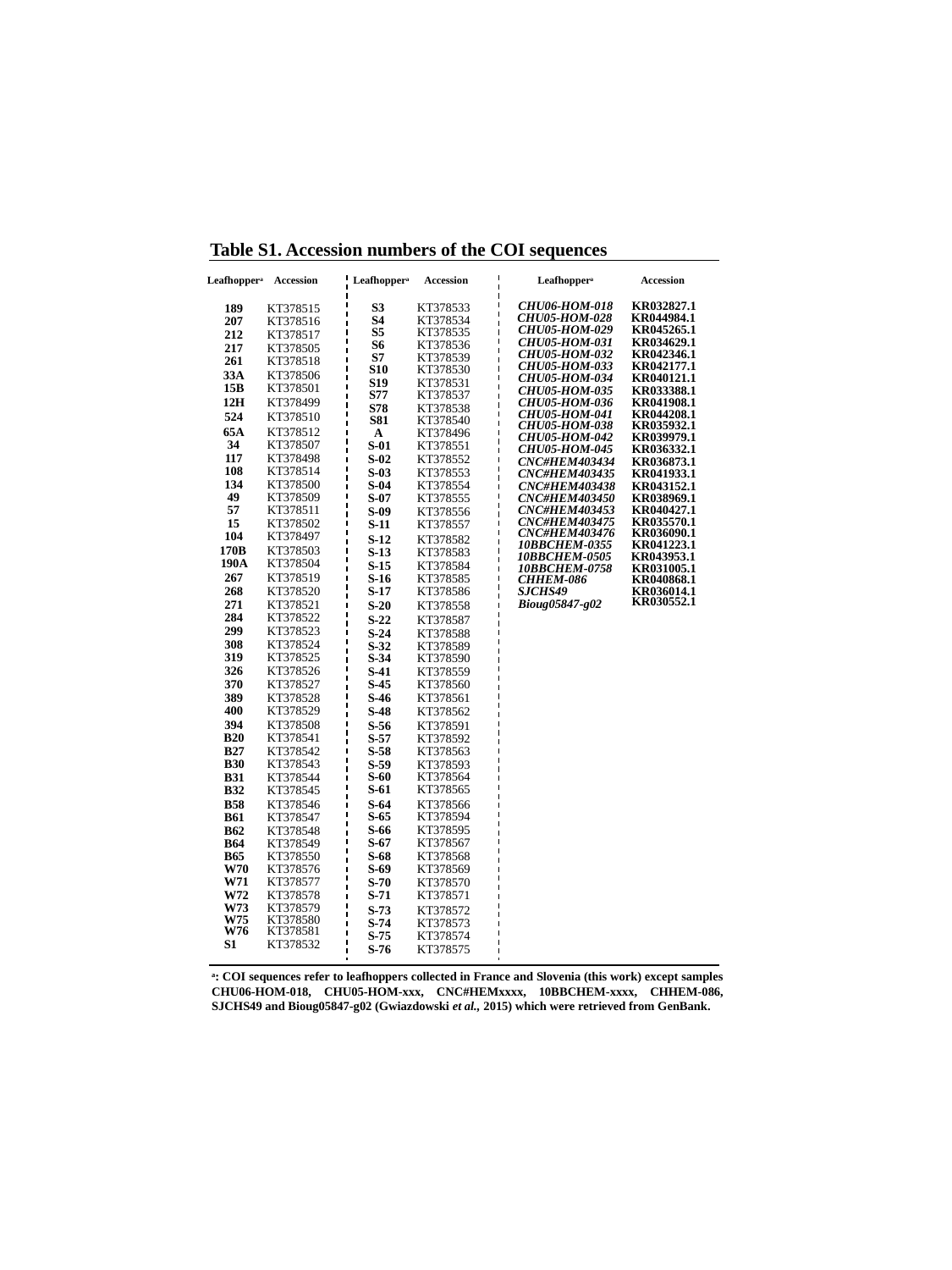

Table S1. Accession numbers of the COI sequences
Leafhoppera
Accession
Leafhoppera
Accession
Leafhoppera
Accession
CHU06-HOM-018
KR032827.1
S3
KT378533
189
KT378515
CHU05-HOM-028
KR044984.1
S4
KT378534
207
KT378516
CHU05-HOM-029
KR045265.1
S5
KT378535
212
KT378517
CHU05-HOM-031
KR034629.1
S6
KT378536
CHU05-HOM-032
KR042346.1
217
KT378505
S7
KT378539
CHU05-HOM-033
KR042177.1
261
KT378518
S10
KT378530
CHU05-HOM-034
KR040121.1
33A
KT378506
S19
KT378531
CHU05-HOM-035
KR033388.1
15B
KT378501
S77
KT378537
CHU05-HOM-036
KR041908.1
12H
KT378499
CHU05-HOM-041
KR044208.1
S78
KT378538
524
KT378510
CHU05-HOM-038
KR035932.1
S81
KT378540
CHU05-HOM-042
KR039979.1
65A
KT378512
A
KT378496
CHU05-HOM-045
KR036332.1
34
KT378507
S-01
KT378551
CNC#HEM403434
KR036873.1
117
KT378498
S-02
KT378552
CNC#HEM403435
KR041933.1
108
KT378514
S-03
KT378553
CNC#HEM403438
KR043152.1
134
KT378500
S-04
KT378554
CNC#HEM403450
KR038969.1
49
KT378509
S-07
KT378555
CNC#HEM403453
KR040427.1
KT378511
57
S-09
KT378556
CNC#HEM403475
KR035570.1
15
KT378502
S-11
KT378557
CNC#HEM403476
KR036090.1
104
KT378497
10BBCHEM-0355
KR041223.1
S-12
KT378582
10BBCHEM-0505
KR043953.1
170B
KT378503
S-13
KT378583
10BBCHEM-0758
KR031005.1
190A
KT378504
S-15
KT378584
CHHEM-086
KR040868.1
267
KT378519
S-16
KT378585
SJCHS49
KR036014.1
268
KT378520
S-17
KT378586
KR030552.1
Bioug05847-g02
271
KT378521
S-20
KT378558
284
KT378522
S-22
KT378587
299
KT378523
S-24
KT378588
308
KT378524
S-32
KT378589
319
KT378525
S-34
KT378590
326
KT378526
S-41
KT378559
S-45
KT378560
370
KT378527
S-46
KT378561
389
KT378528
400
KT378529
S-48
KT378562
394
KT378508
S-56
KT378591
B20
KT378541
S-57
KT378592
B27
KT378542
S-58
KT378563
B30
KT378543
S-59
KT378593
S-60
KT378564
B31
KT378544
S-61
KT378565
B32
KT378545
KT378566
S-64
B58
KT378546
S-65
KT378594
B61
KT378547
KT378595
S-66
B62
KT378548
S-67
KT378567
B64
KT378549
S-68
KT378568
B65
KT378550
KT378576
W70
S-69
KT378569
W71
KT378577
S-70
KT378570
W72
KT378578
S-71
KT378571
W73
KT378579
S-73
KT378572
W75
KT378580
S-74
KT378573
W76
KT378581
S-75
KT378574
S1
KT378532
S-76
KT378575
a: COI sequences refer to leafhoppers collected in France and Slovenia (this work) except samples CHU06-HOM-018, CHU05-HOM-xxx, CNC#HEMxxxx, 10BBCHEM-xxxx, CHHEM-086, SJCHS49 and Bioug05847-g02 (Gwiazdowski et al., 2015) which were retrieved from GenBank.